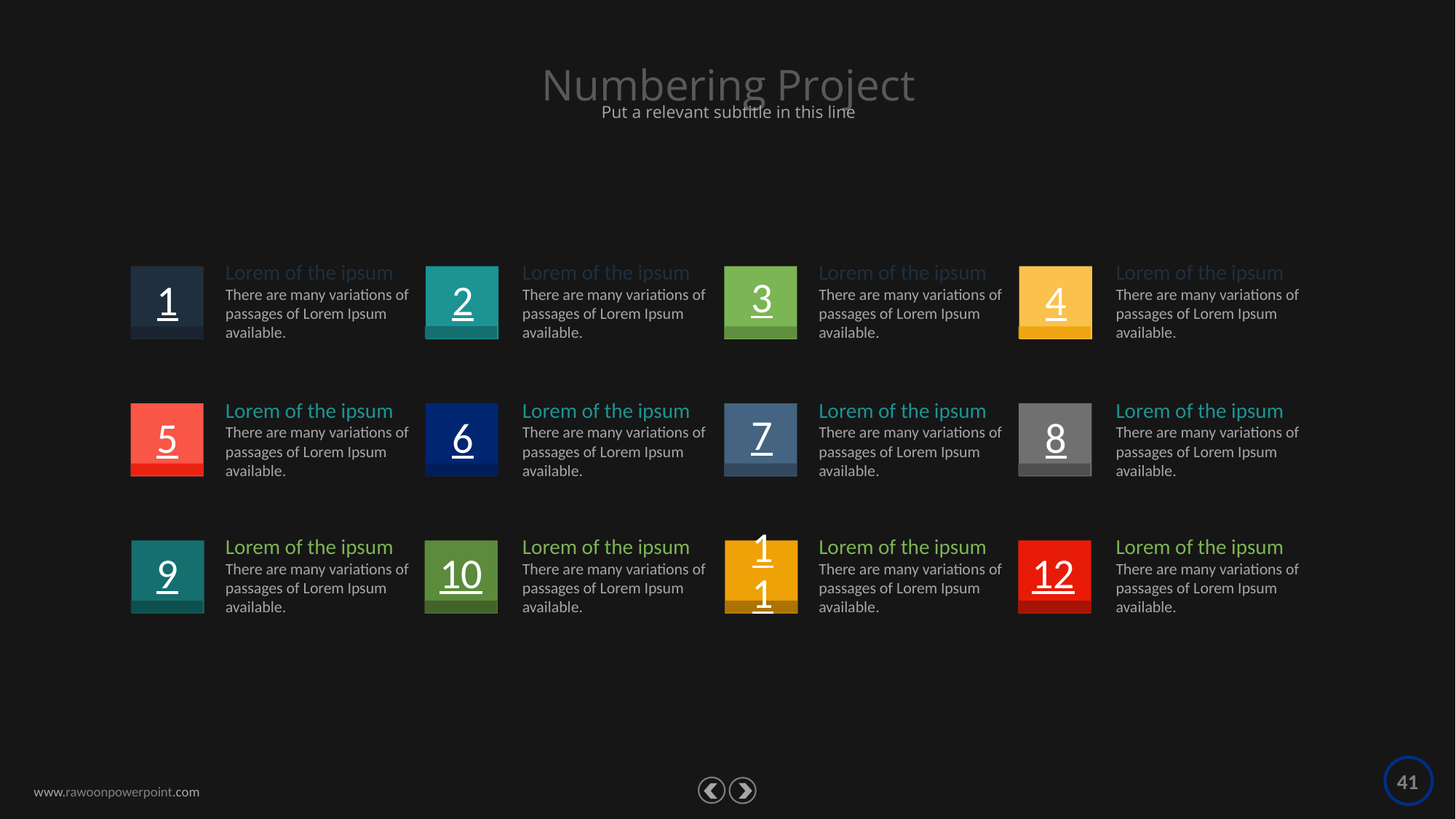

Numbering Project
Put a relevant subtitle in this line
Lorem of the ipsum
There are many variations of passages of Lorem Ipsum available.
Lorem of the ipsum
There are many variations of passages of Lorem Ipsum available.
Lorem of the ipsum
There are many variations of passages of Lorem Ipsum available.
Lorem of the ipsum
There are many variations of passages of Lorem Ipsum available.
Lorem of the ipsum
There are many variations of passages of Lorem Ipsum available.
Lorem of the ipsum
There are many variations of passages of Lorem Ipsum available.
Lorem of the ipsum
There are many variations of passages of Lorem Ipsum available.
Lorem of the ipsum
There are many variations of passages of Lorem Ipsum available.
Lorem of the ipsum
There are many variations of passages of Lorem Ipsum available.
Lorem of the ipsum
There are many variations of passages of Lorem Ipsum available.
Lorem of the ipsum
There are many variations of passages of Lorem Ipsum available.
Lorem of the ipsum
There are many variations of passages of Lorem Ipsum available.

3
1
2
4

7
5
6
8

11
9
10
12
41